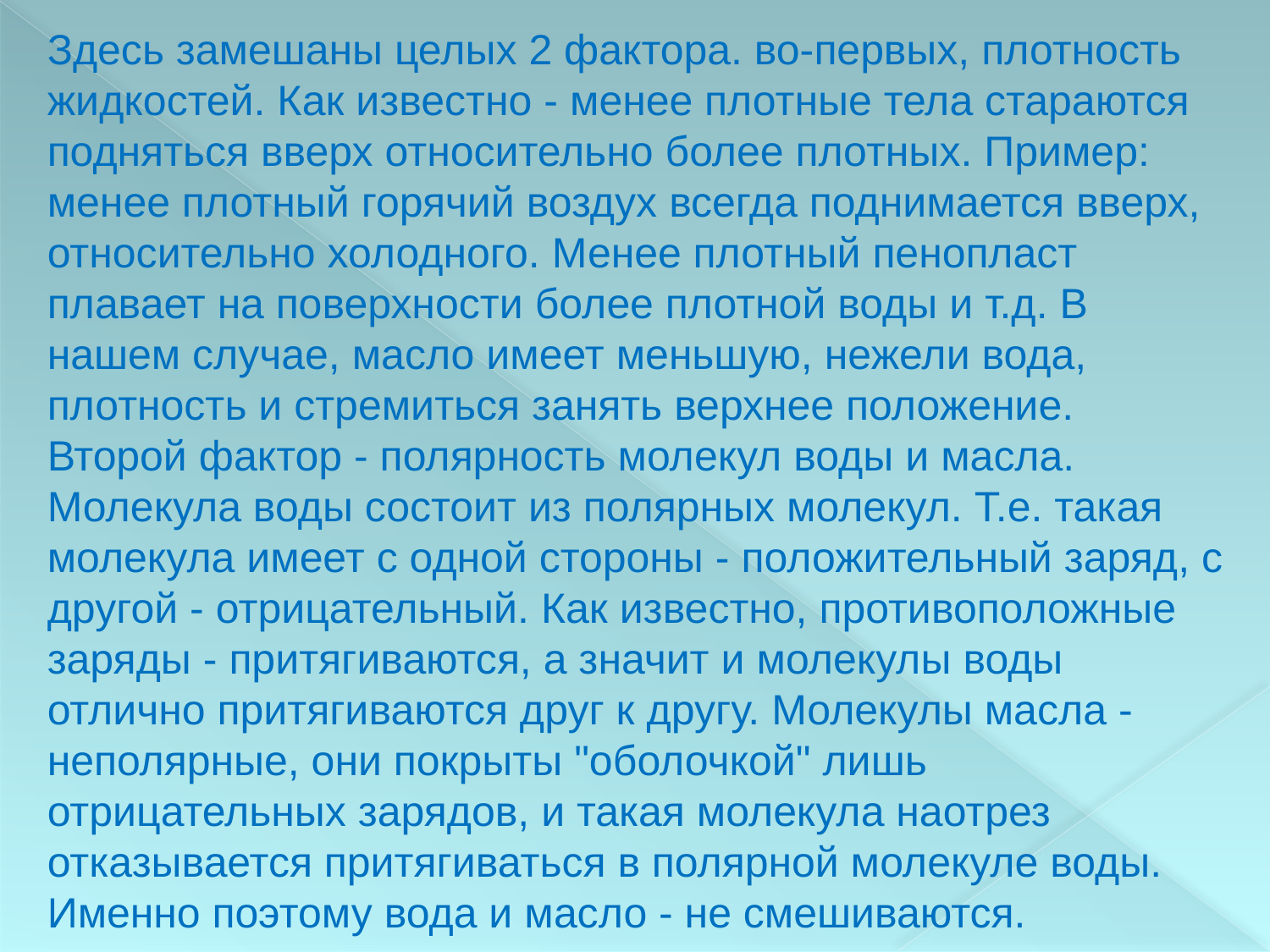

Здесь замешаны целых 2 фактора. во-первых, плотность жидкостей. Как известно - менее плотные тела стараются подняться вверх относительно более плотных. Пример: менее плотный горячий воздух всегда поднимается вверх, относительно холодного. Менее плотный пенопласт плавает на поверхности более плотной воды и т.д. В нашем случае, масло имеет меньшую, нежели вода, плотность и стремиться занять верхнее положение.
Второй фактор - полярность молекул воды и масла. Молекула воды состоит из полярных молекул. Т.е. такая молекула имеет с одной стороны - положительный заряд, с другой - отрицательный. Как известно, противоположные заряды - притягиваются, а значит и молекулы воды отлично притягиваются друг к другу. Молекулы масла - неполярные, они покрыты "оболочкой" лишь отрицательных зарядов, и такая молекула наотрез отказывается притягиваться в полярной молекуле воды. Именно поэтому вода и масло - не смешиваются.